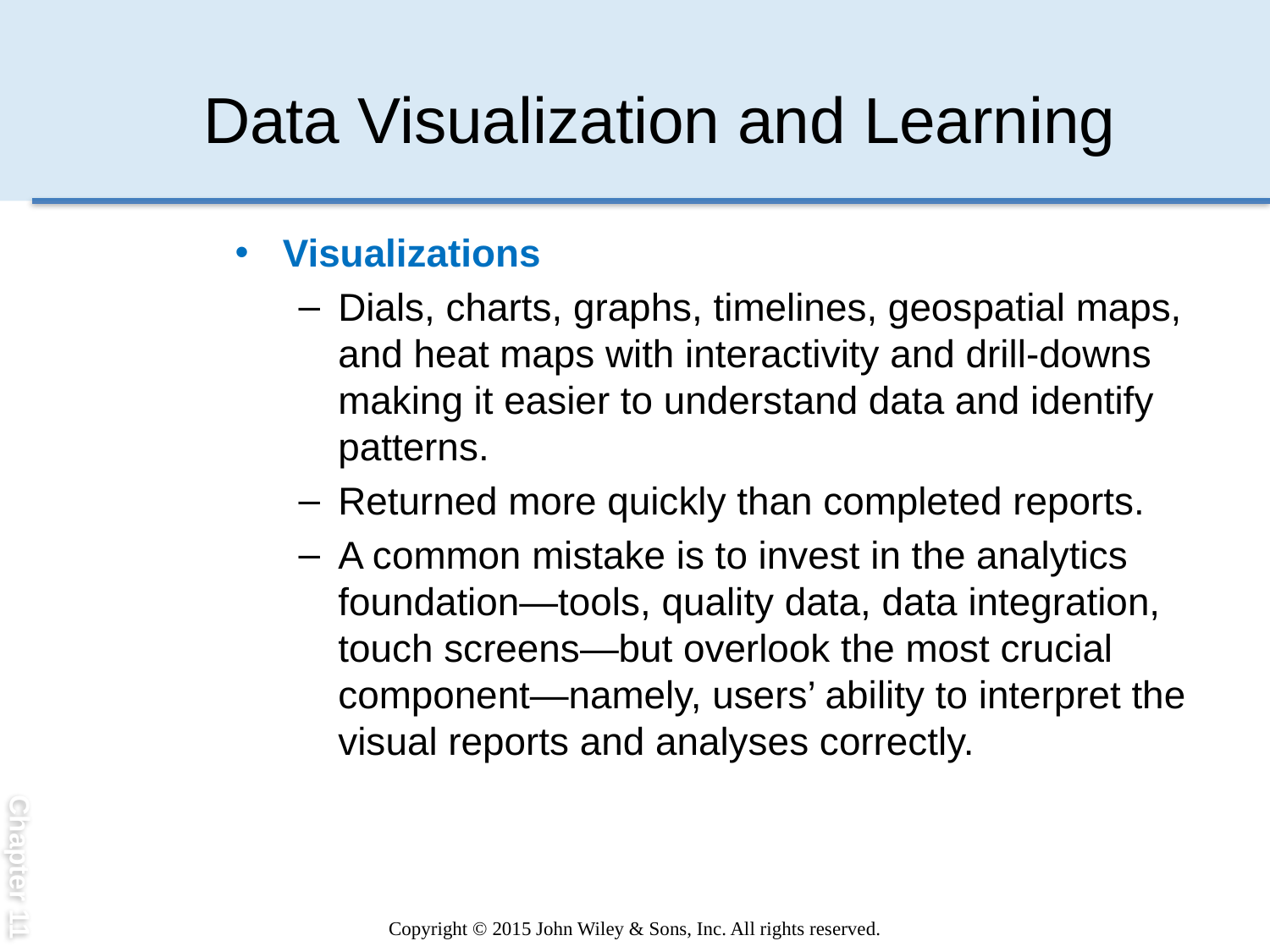

Chapter 11
# Data Visualization and Learning
Visualizations
Dials, charts, graphs, timelines, geospatial maps, and heat maps with interactivity and drill-downs making it easier to understand data and identify patterns.
Returned more quickly than completed reports.
A common mistake is to invest in the analytics foundation—tools, quality data, data integration, touch screens—but overlook the most crucial component—namely, users’ ability to interpret the visual reports and analyses correctly.